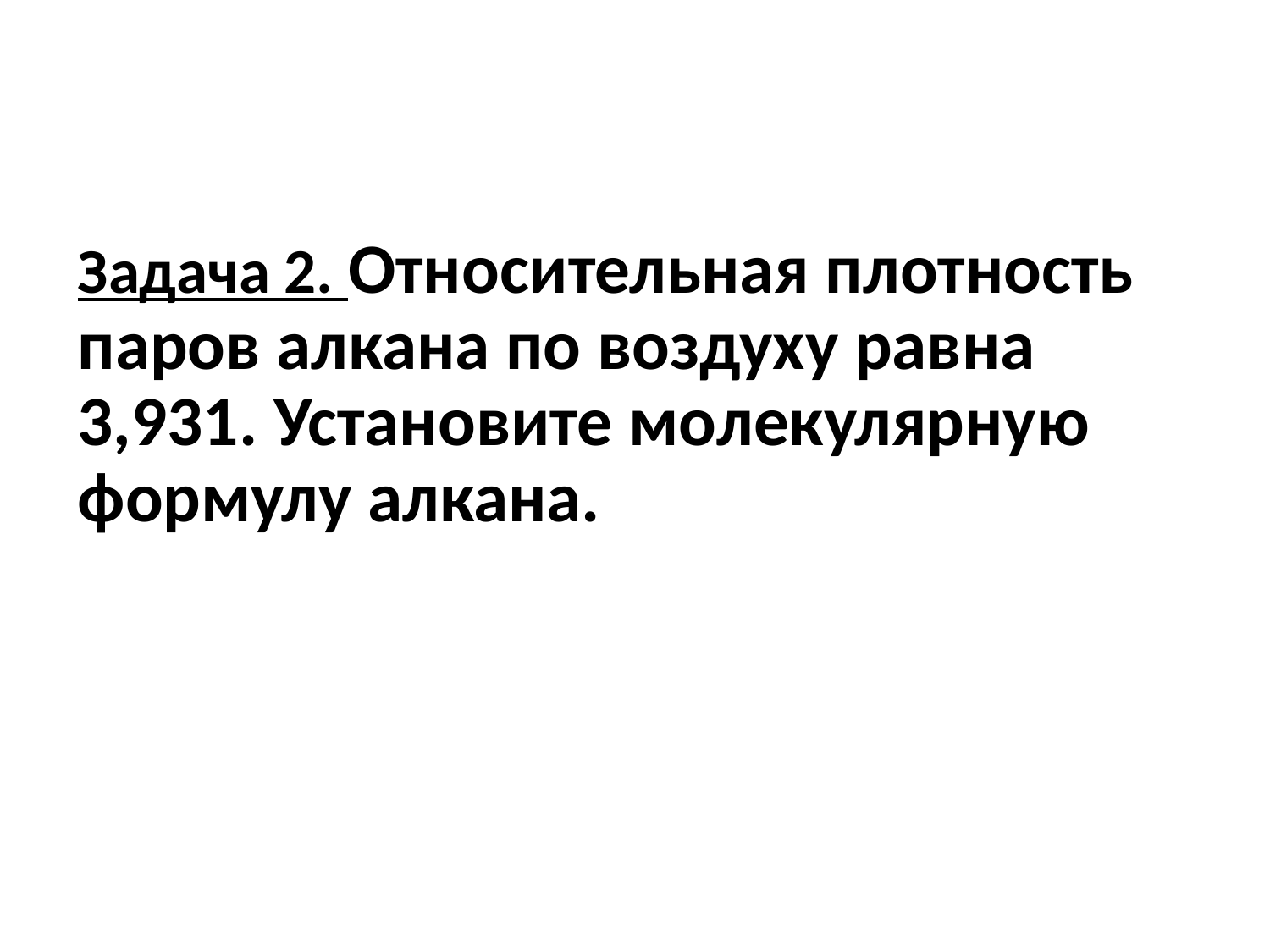

Задача 2. Относительная плотность паров алкана по воздуху равна 3,931. Установите молекулярную формулу алкана.